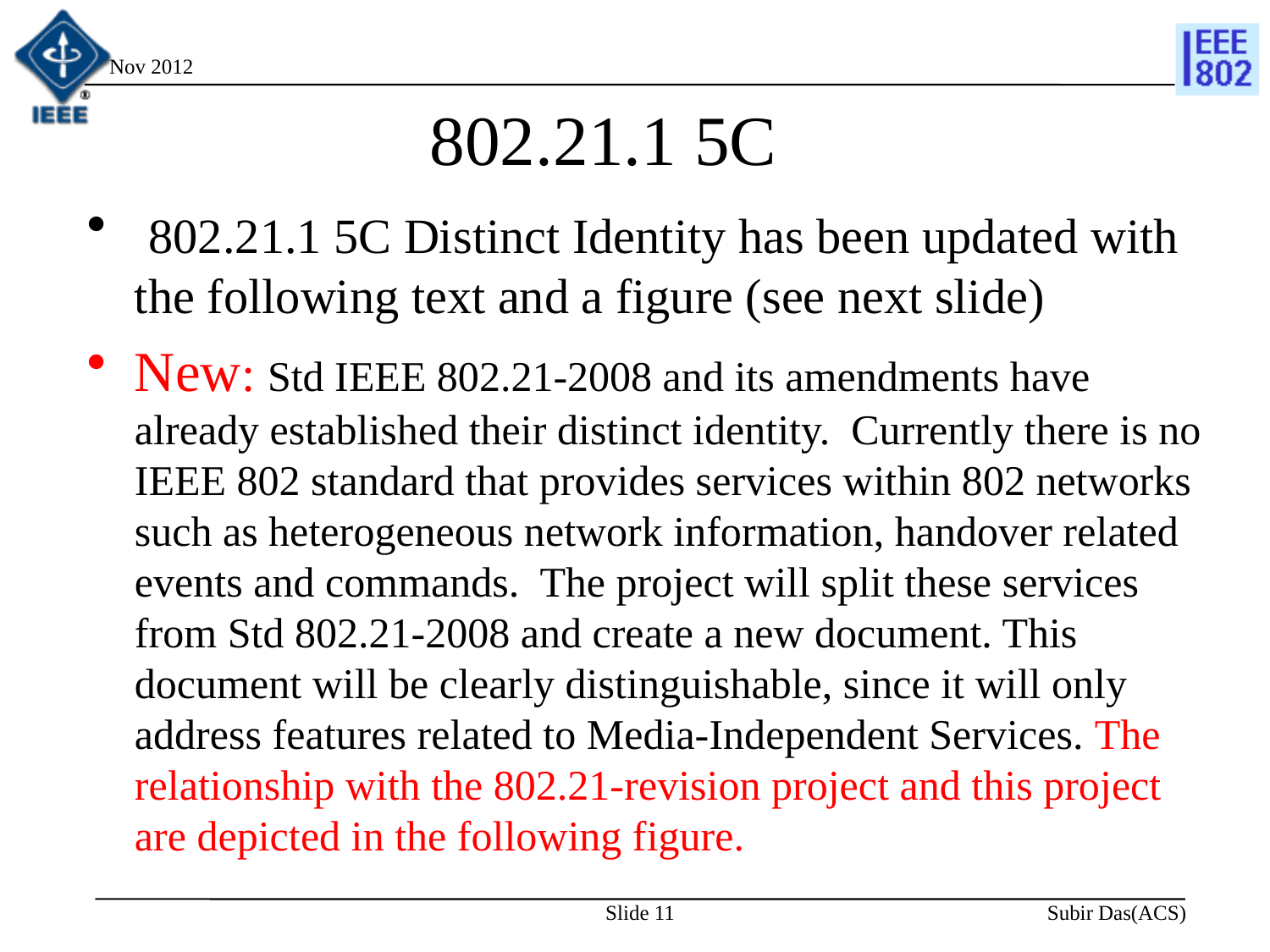

Nov 2012
# 802.21.1 5C
 802.21.1 5C Distinct Identity has been updated with the following text and a figure (see next slide)
New: Std IEEE 802.21-2008 and its amendments have already established their distinct identity.  Currently there is no IEEE 802 standard that provides services within 802 networks such as heterogeneous network information, handover related events and commands.  The project will split these services from Std 802.21-2008 and create a new document. This document will be clearly distinguishable, since it will only address features related to Media-Independent Services. The relationship with the 802.21-revision project and this project are depicted in the following figure.

Slide 11
Subir Das(ACS)